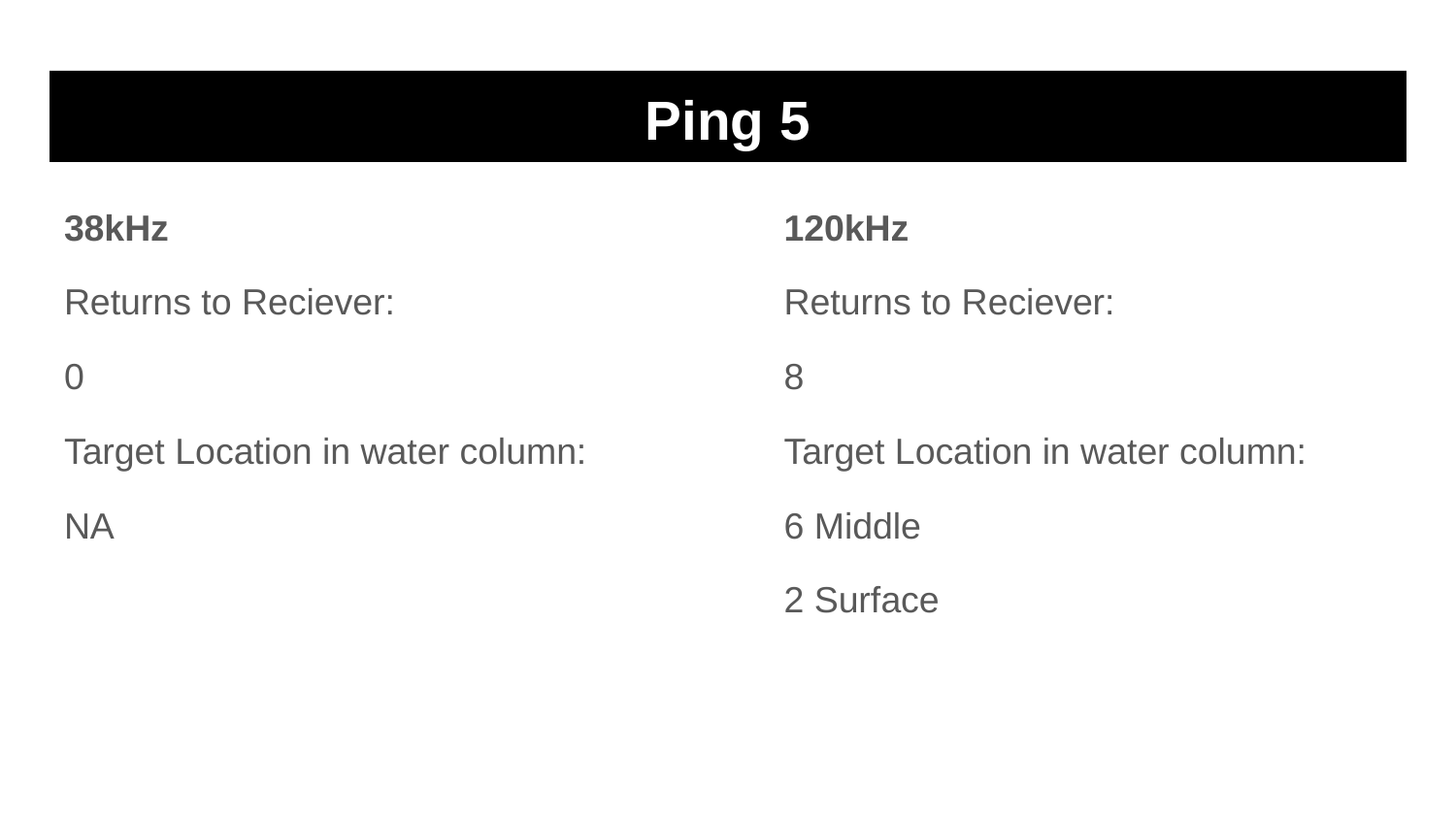

# Ping 5
38kHz
Returns to Reciever:
0
Target Location in water column:
NA
120kHz
Returns to Reciever:
8
Target Location in water column:
6 Middle
2 Surface